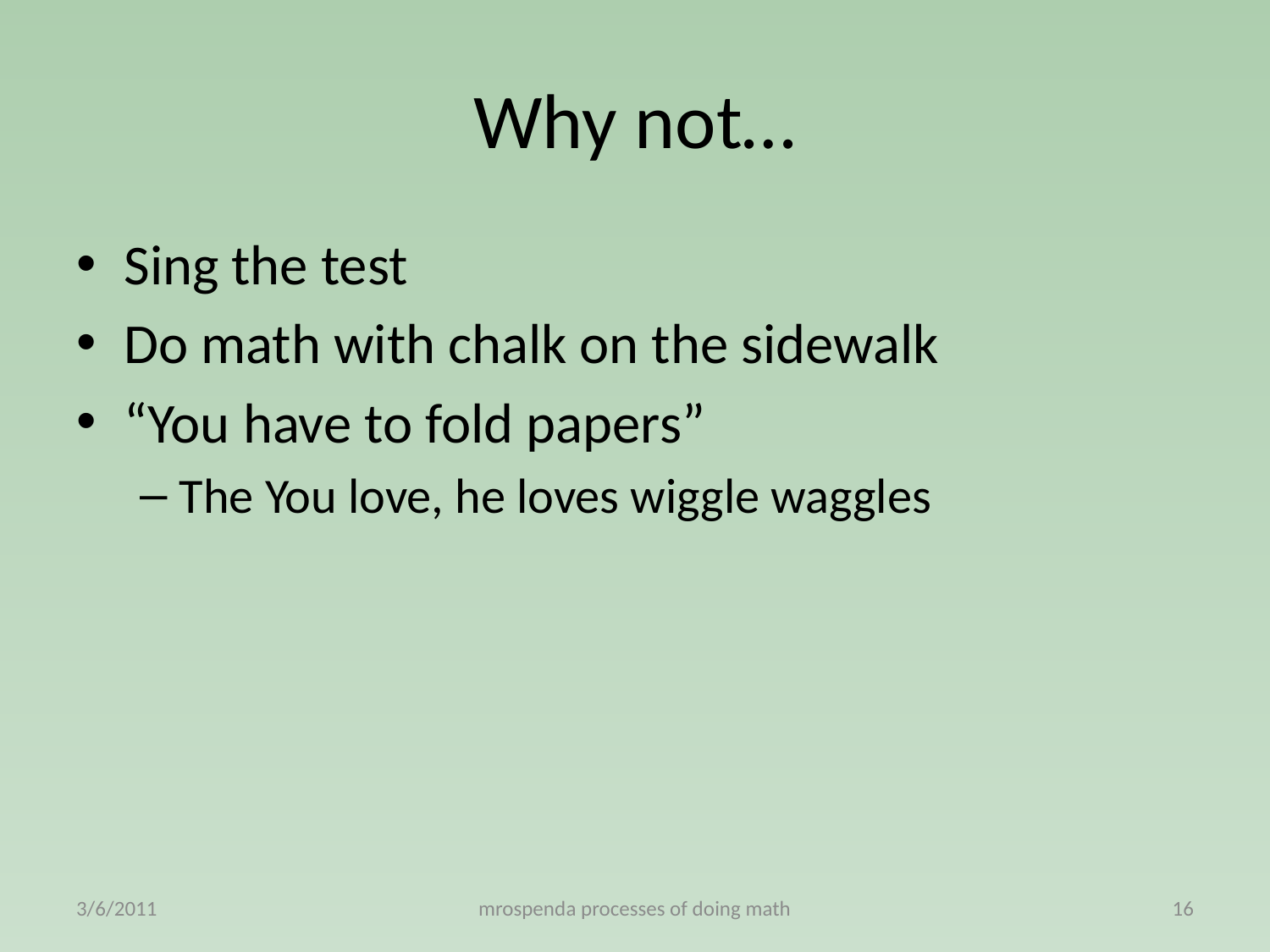

# Why not…
Sing the test
Do math with chalk on the sidewalk
“You have to fold papers”
The You love, he loves wiggle waggles

3/6/2011
mrospenda processes of doing math
16